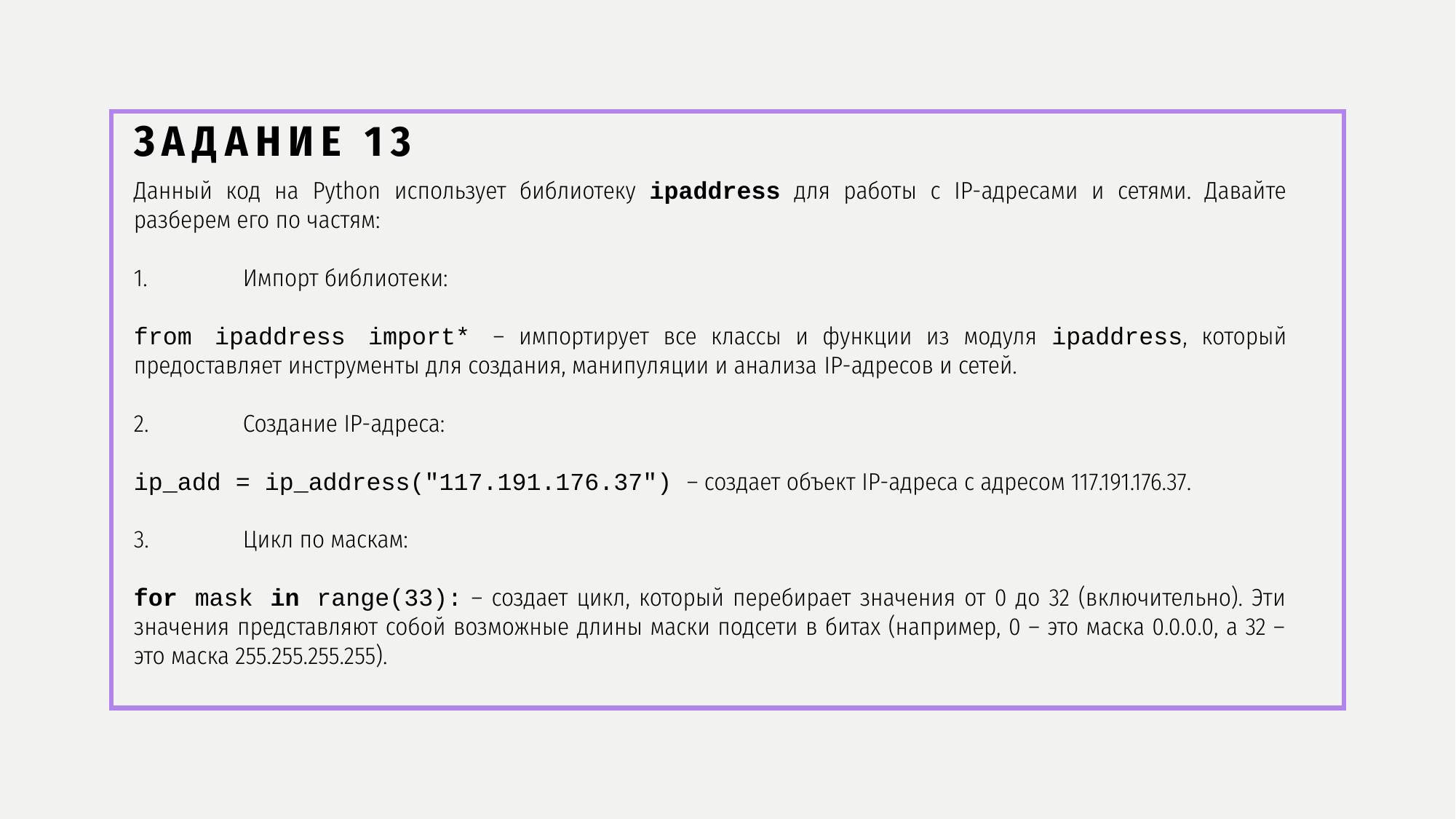

# Задание 13
Данный код на Python использует библиотеку ipaddress для работы с IP-адресами и сетями. Давайте разберем его по частям:

1.	Импорт библиотеки:

from ipaddress import* – импортирует все классы и функции из модуля ipaddress, который предоставляет инструменты для создания, манипуляции и анализа IP-адресов и сетей.

2.	Создание IP-адреса:

ip_add = ip_address("117.191.176.37") – создает объект IP-адреса с адресом 117.191.176.37.

3.	Цикл по маскам:

for mask in range(33): – создает цикл, который перебирает значения от 0 до 32 (включительно). Эти значения представляют собой возможные длины маски подсети в битах (например, 0 – это маска 0.0.0.0, а 32 – это маска 255.255.255.255).